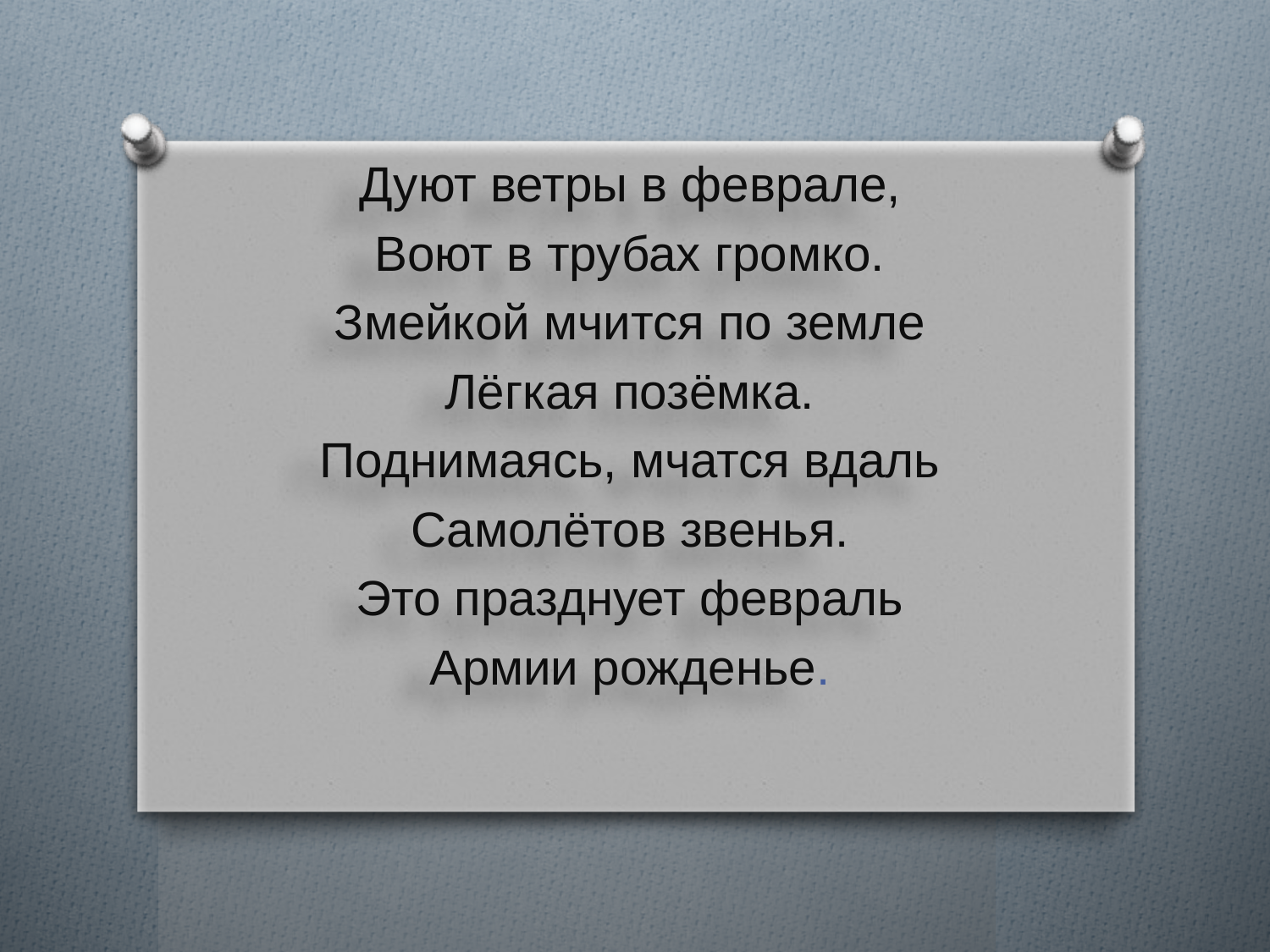

Дуют ветры в феврале,
Воют в трубах громко.
Змейкой мчится по земле
Лёгкая позёмка.
Поднимаясь, мчатся вдаль
Самолётов звенья.
Это празднует февраль
Армии рожденье.